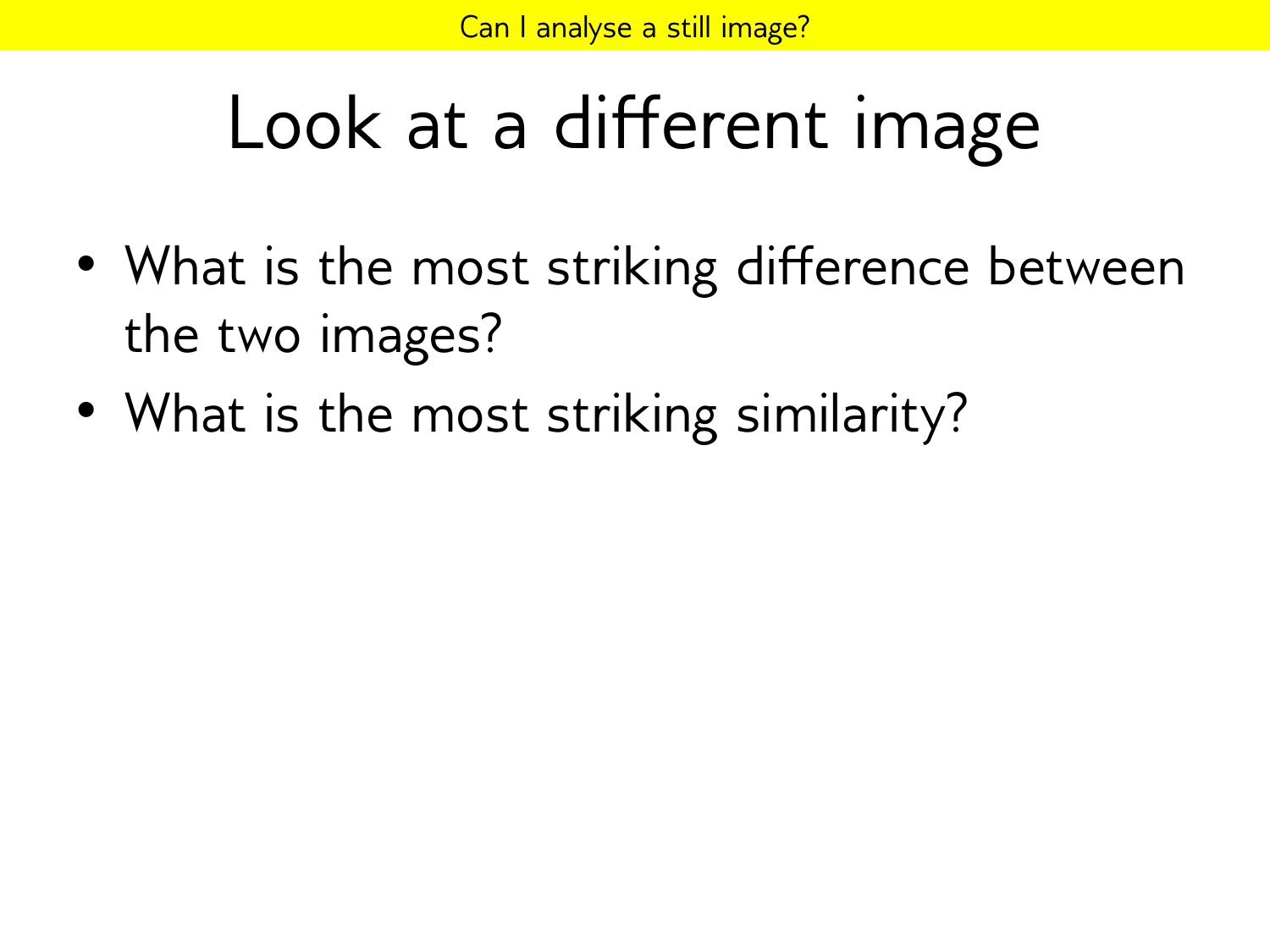

Can I analyse a still image?
# Look at a different image
What is the most striking difference between the two images?
What is the most striking similarity?